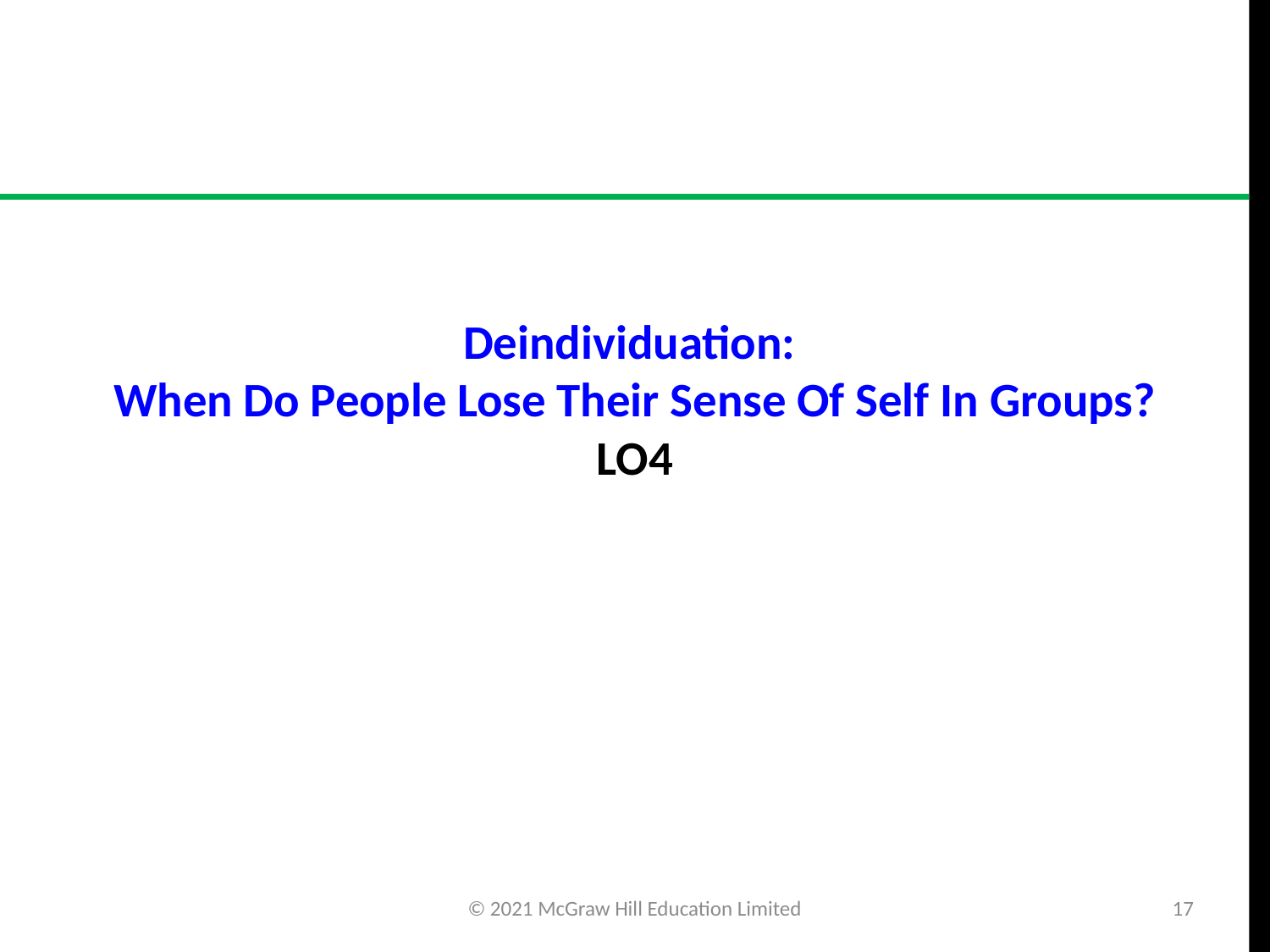

# Deindividuation: When Do People Lose Their Sense Of Self In Groups? LO4
© 2021 McGraw Hill Education Limited
17